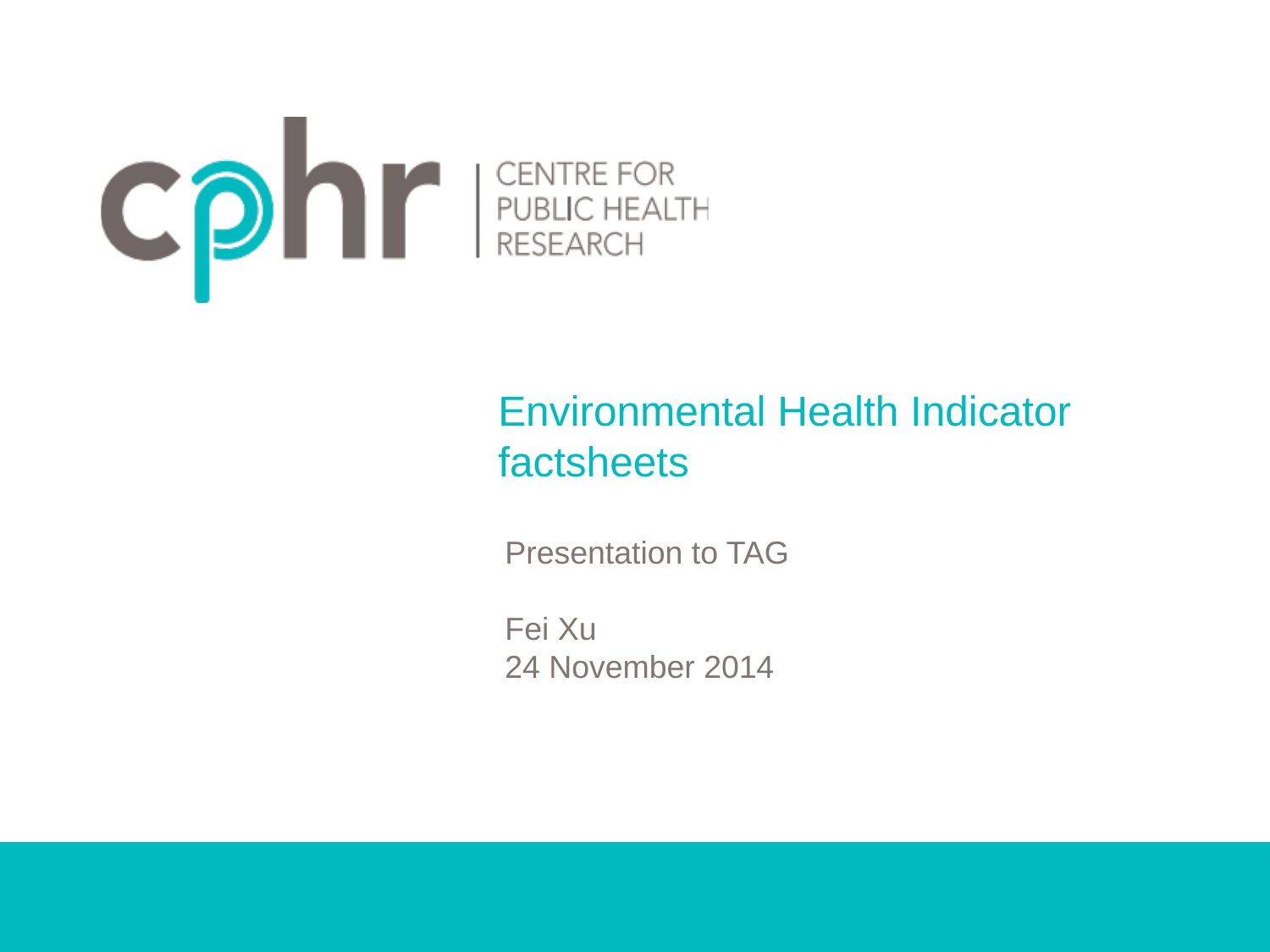

# Environmental Health Indicator factsheets
Presentation to TAG

Fei Xu
24 November 2014